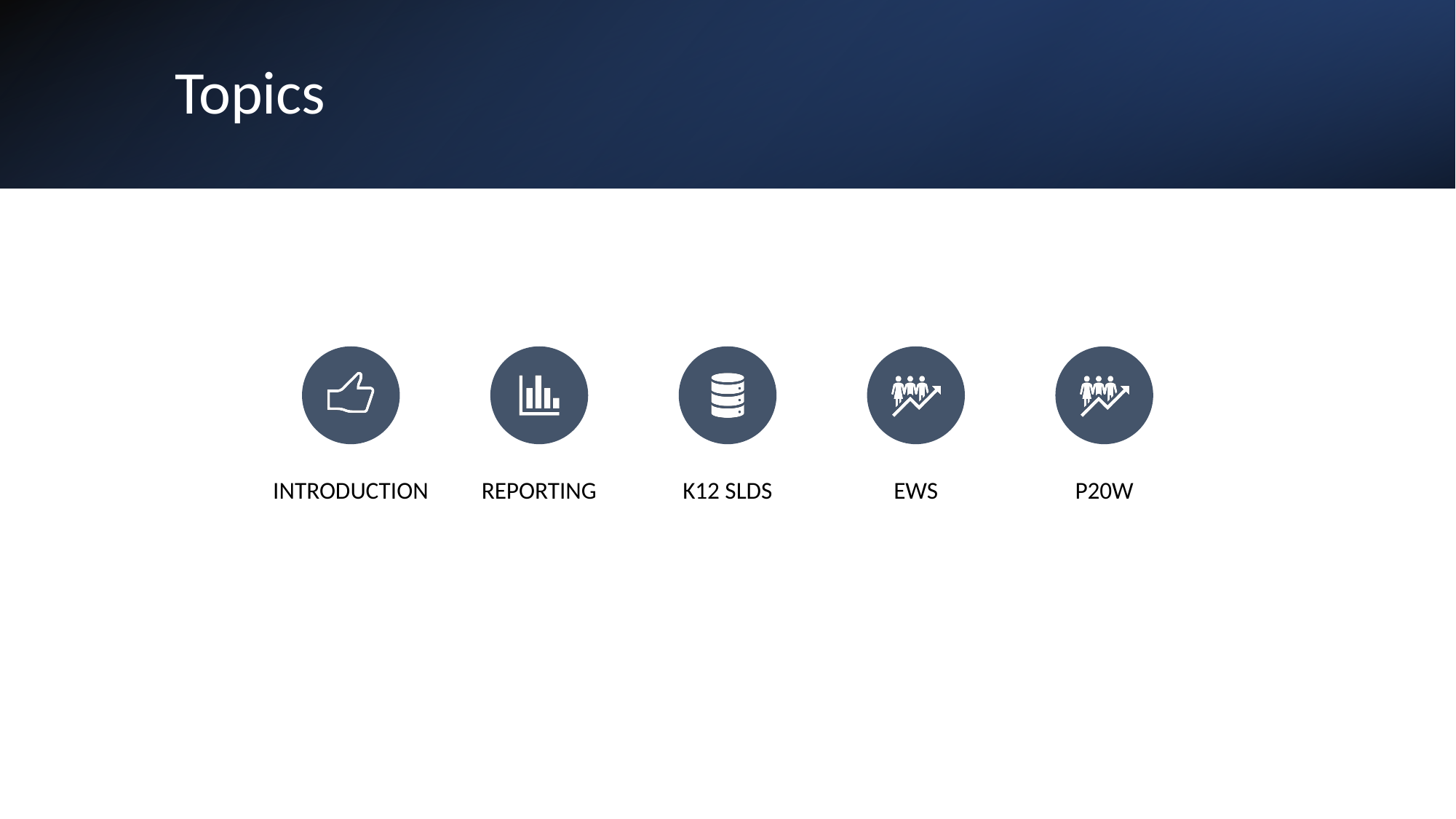

# Topics
Introduction
REPORTING
K12 SLDS
EWS
p20w